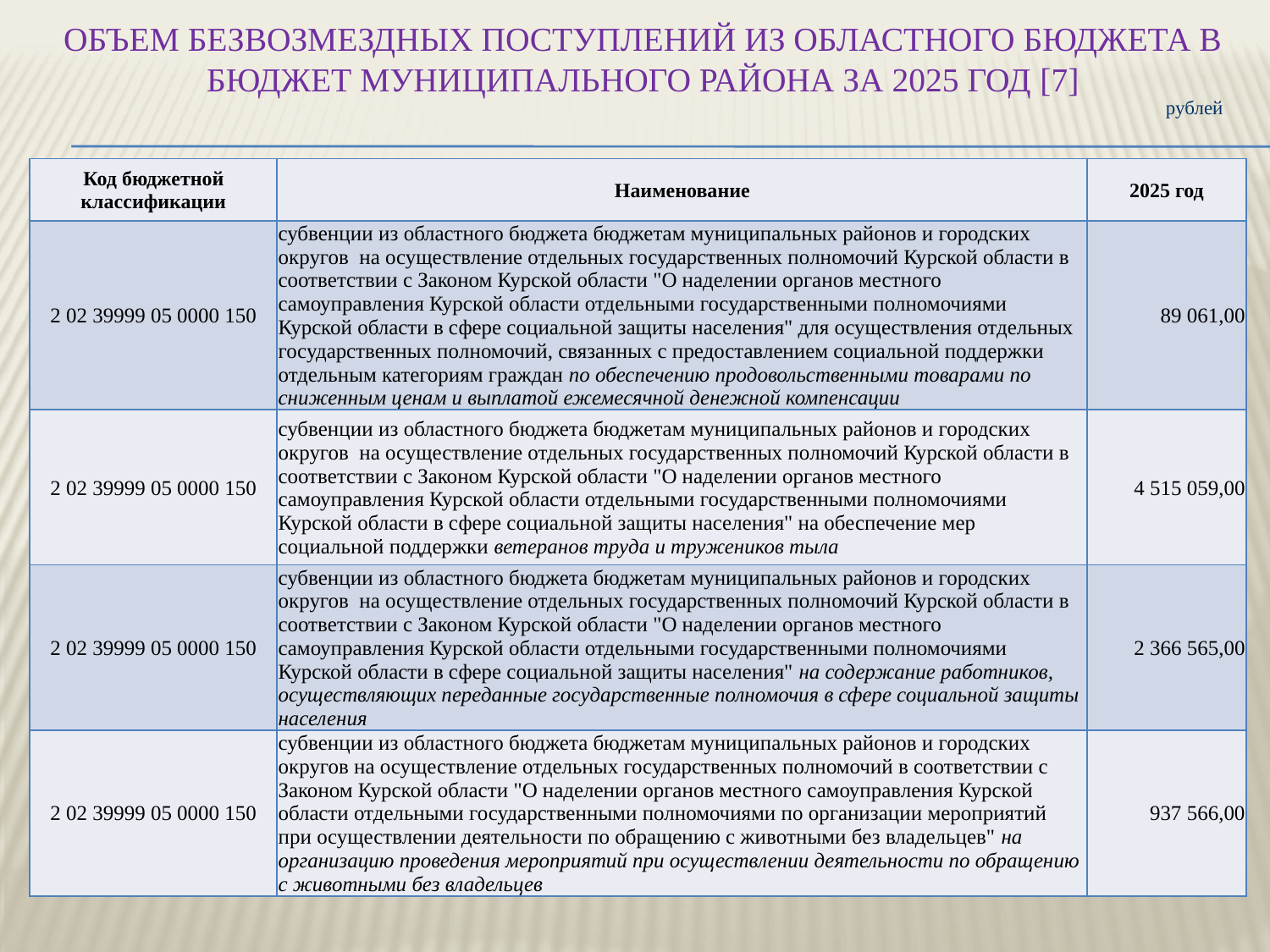

# ОБЪЕМ БЕЗВОЗМЕЗДНЫХ ПОСТУПЛЕНИЙ ИЗ ОБЛАСТНОГО БЮДЖЕТА В БЮДЖЕТ МУНИЦИПАЛЬНОГО РАЙОНА ЗА 2025 ГОД [7]
рублей
| Код бюджетной классификации | Наименование | 2025 год |
| --- | --- | --- |
| 2 02 39999 05 0000 150 | субвенции из областного бюджета бюджетам муниципальных районов и городских округов на осуществление отдельных государственных полномочий Курской области в соответствии с Законом Курской области "О наделении органов местного самоуправления Курской области отдельными государственными полномочиями Курской области в сфере социальной защиты населения" для осуществления отдельных государственных полномочий, связанных с предоставлением социальной поддержки отдельным категориям граждан по обеспечению продовольственными товарами по сниженным ценам и выплатой ежемесячной денежной компенсации | 89 061,00 |
| 2 02 39999 05 0000 150 | субвенции из областного бюджета бюджетам муниципальных районов и городских округов на осуществление отдельных государственных полномочий Курской области в соответствии с Законом Курской области "О наделении органов местного самоуправления Курской области отдельными государственными полномочиями Курской области в сфере социальной защиты населения" на обеспечение мер социальной поддержки ветеранов труда и тружеников тыла | 4 515 059,00 |
| 2 02 39999 05 0000 150 | субвенции из областного бюджета бюджетам муниципальных районов и городских округов на осуществление отдельных государственных полномочий Курской области в соответствии с Законом Курской области "О наделении органов местного самоуправления Курской области отдельными государственными полномочиями Курской области в сфере социальной защиты населения" на содержание работников, осуществляющих переданные государственные полномочия в сфере социальной защиты населения | 2 366 565,00 |
| 2 02 39999 05 0000 150 | субвенции из областного бюджета бюджетам муниципальных районов и городских округов на осуществление отдельных государственных полномочий в соответствии с Законом Курской области "О наделении органов местного самоуправления Курской области отдельными государственными полномочиями по организации мероприятий при осуществлении деятельности по обращению с животными без владельцев" на организацию проведения мероприятий при осуществлении деятельности по обращению с животными без владельцев | 937 566,00 |